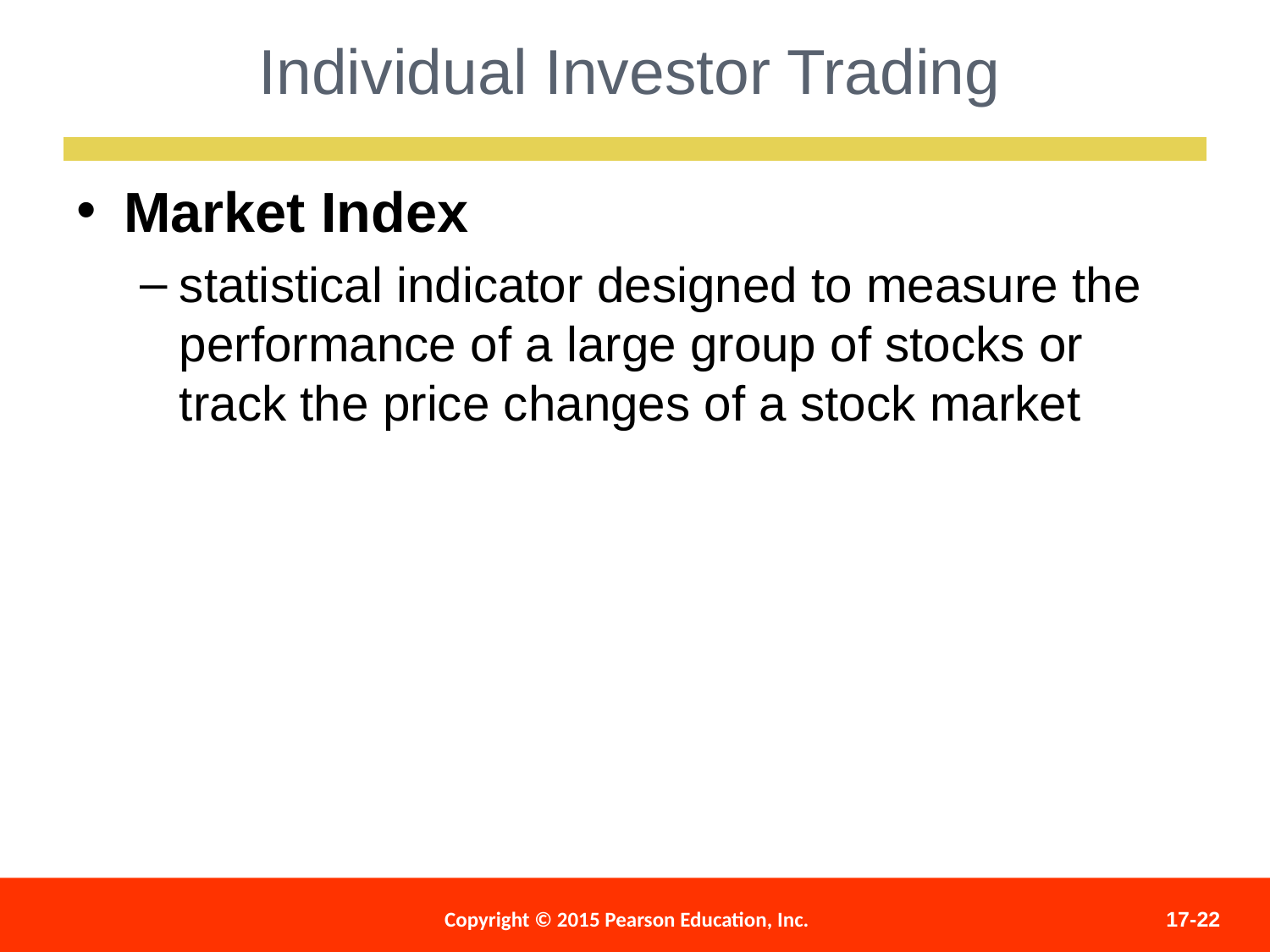

Individual Investor Trading
Market Index
statistical indicator designed to measure the performance of a large group of stocks or track the price changes of a stock market